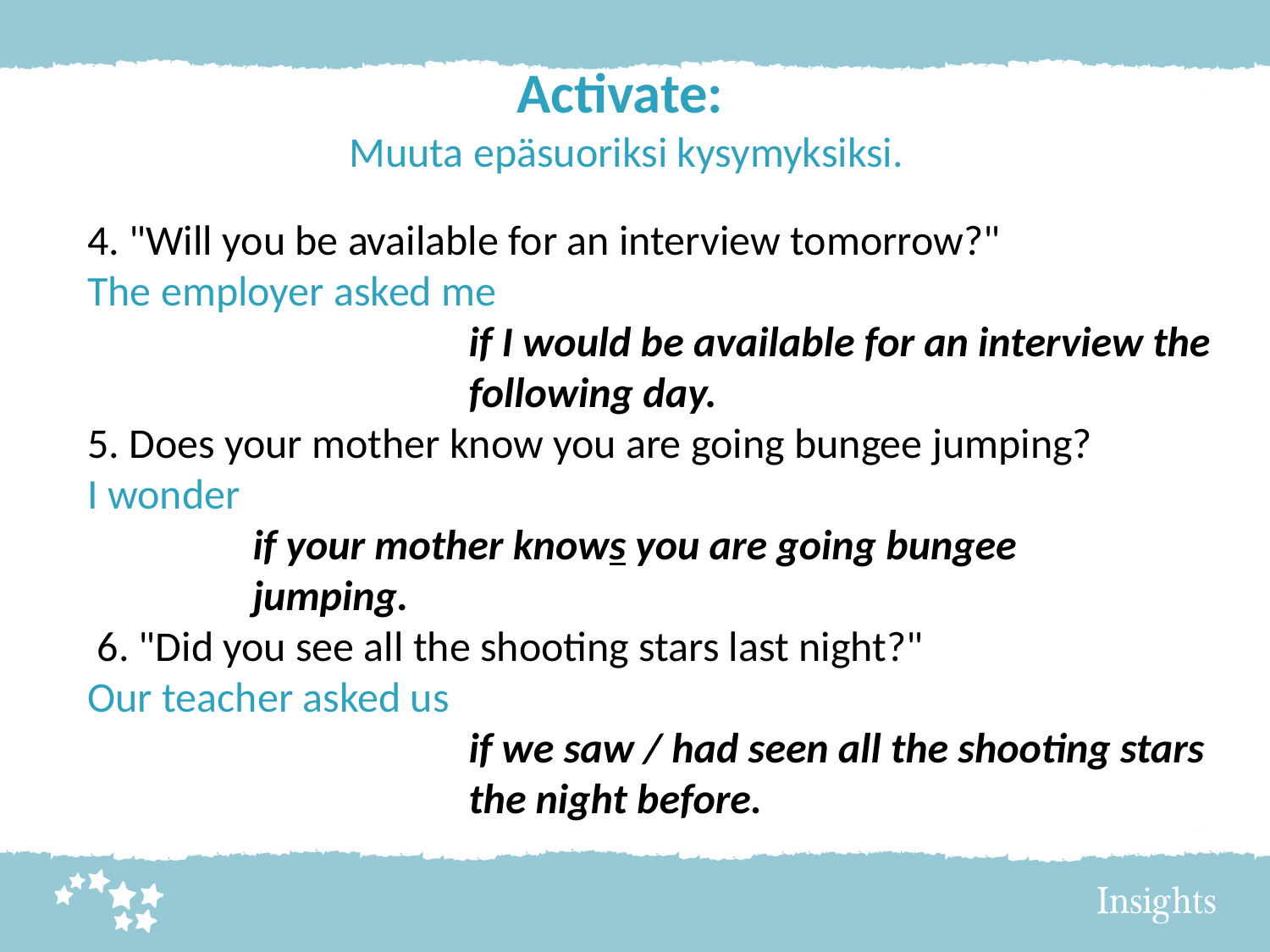

# Activate: Muuta epäsuoriksi kysymyksiksi.
4. "Will you be available for an interview tomorrow?"
The employer asked me
			if I would be available for an interview the 			following day.
5. Does your mother know you are going bungee jumping?
I wonder
	    if your mother knows you are going bungee 		    jumping.
 6. "Did you see all the shooting stars last night?"
Our teacher asked us
			if we saw / had seen all the shooting stars 			the night before.